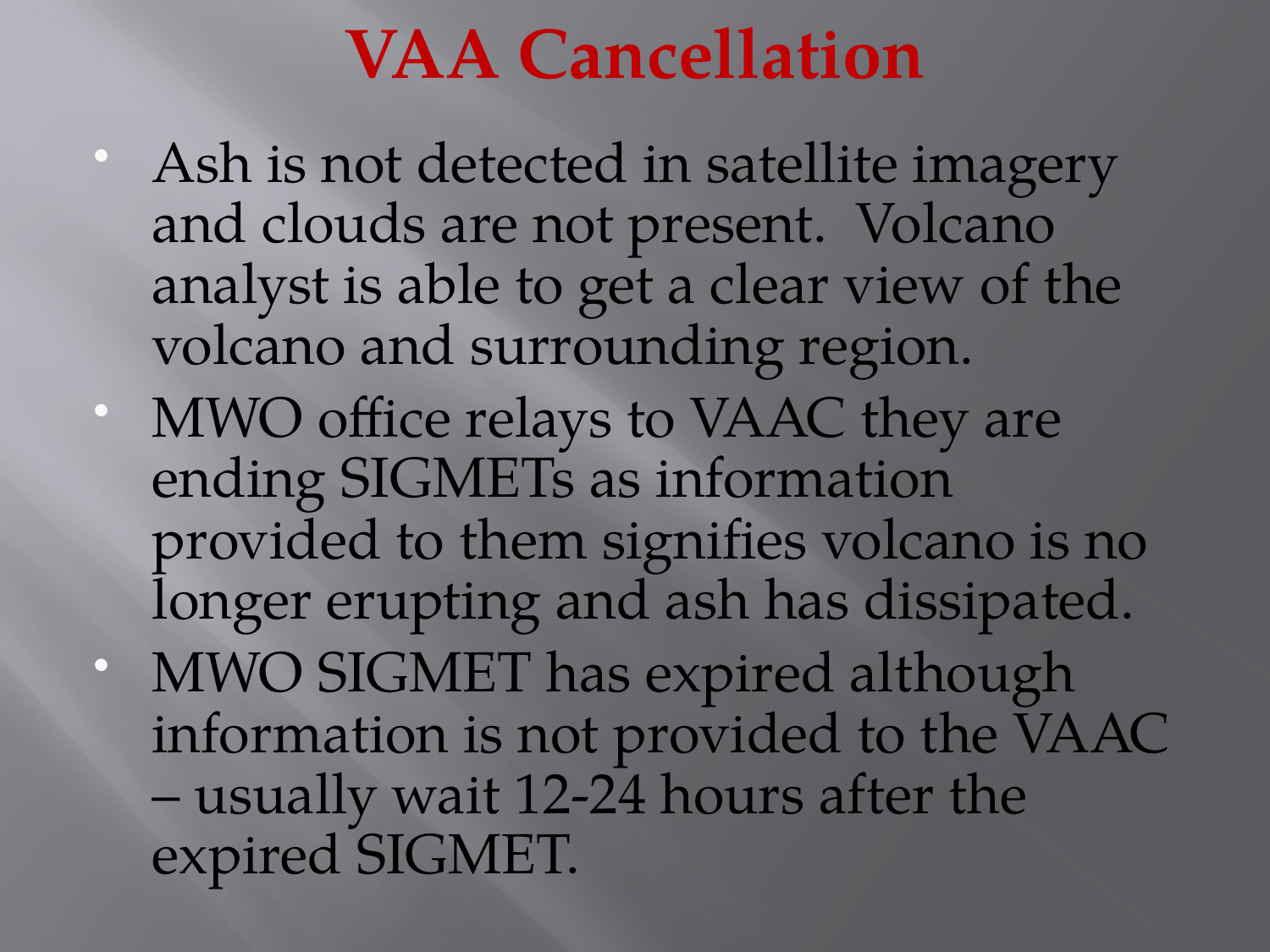

# VAA Cancellation
Ash is not detected in satellite imagery and clouds are not present.  Volcano analyst is able to get a clear view of the volcano and surrounding region.
MWO office relays to VAAC they are ending SIGMETs as information provided to them signifies volcano is no longer erupting and ash has dissipated.
MWO SIGMET has expired although information is not provided to the VAAC – usually wait 12-24 hours after the expired SIGMET.